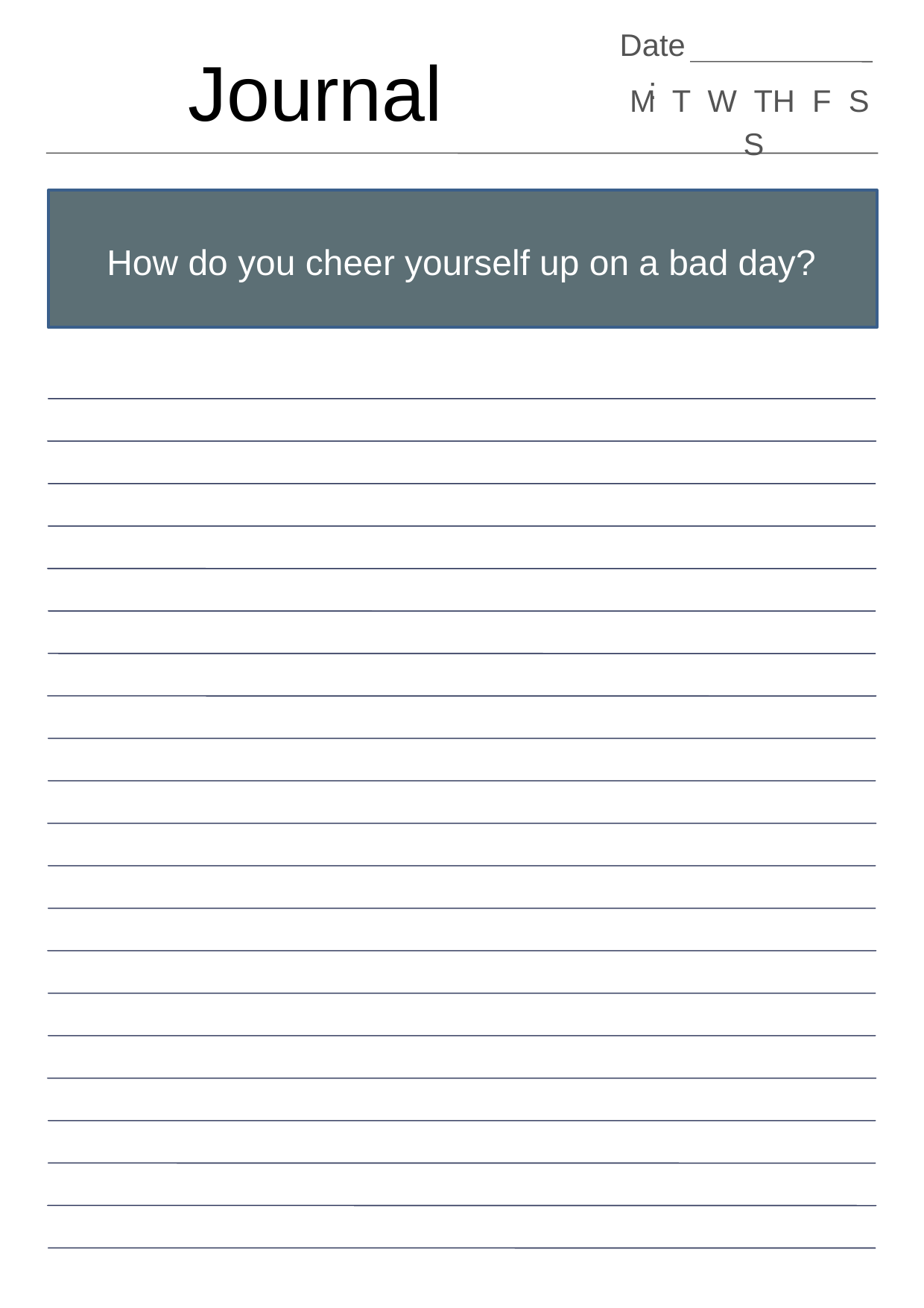

Date:
Journal

M  T  W  TH  F  S  S

How do you cheer yourself up on a bad day?